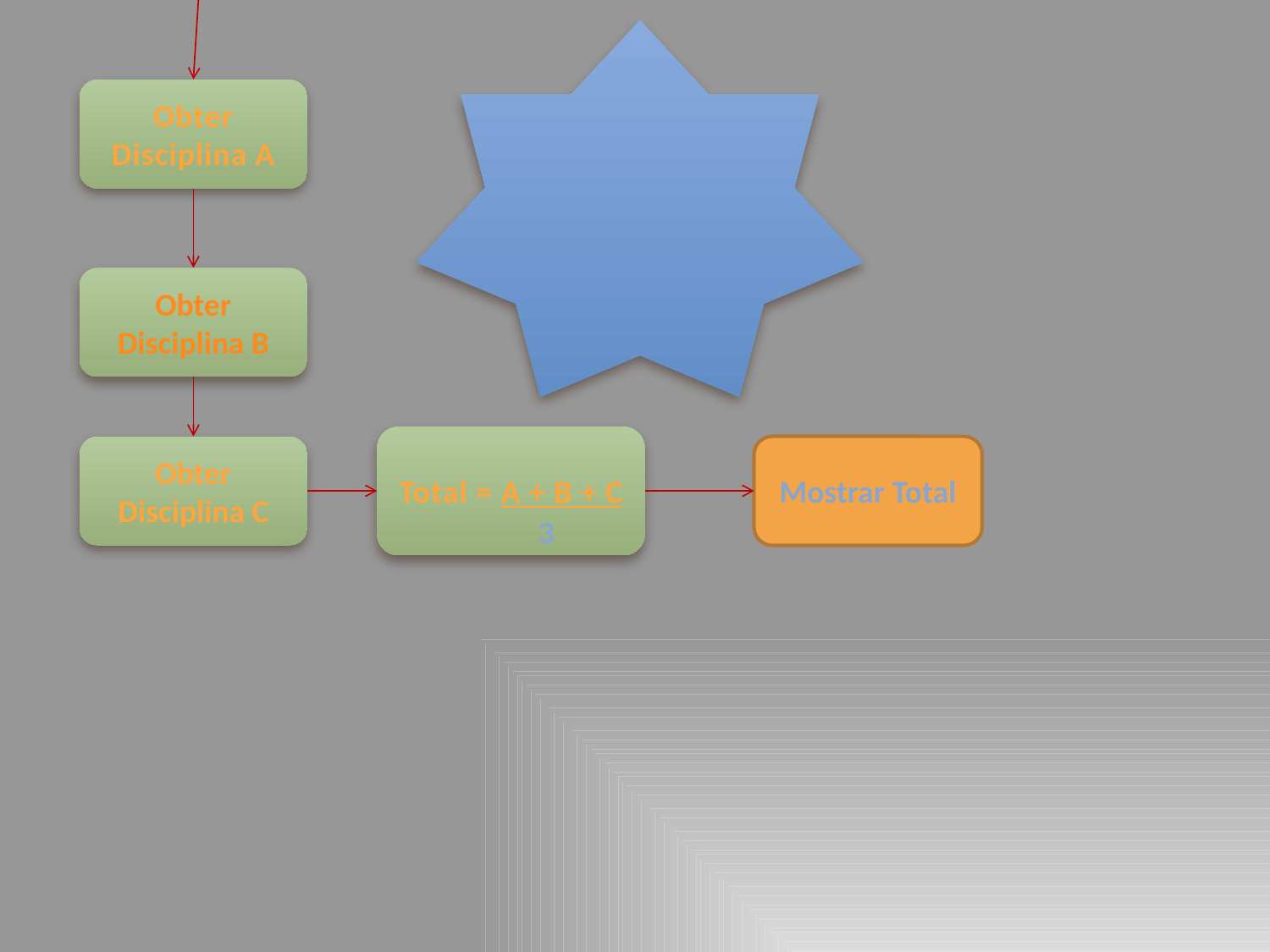

Obter Disciplina A
Obter
Disciplina B
Total = A + B + C
Obter Disciplina C
Mostrar Total
3